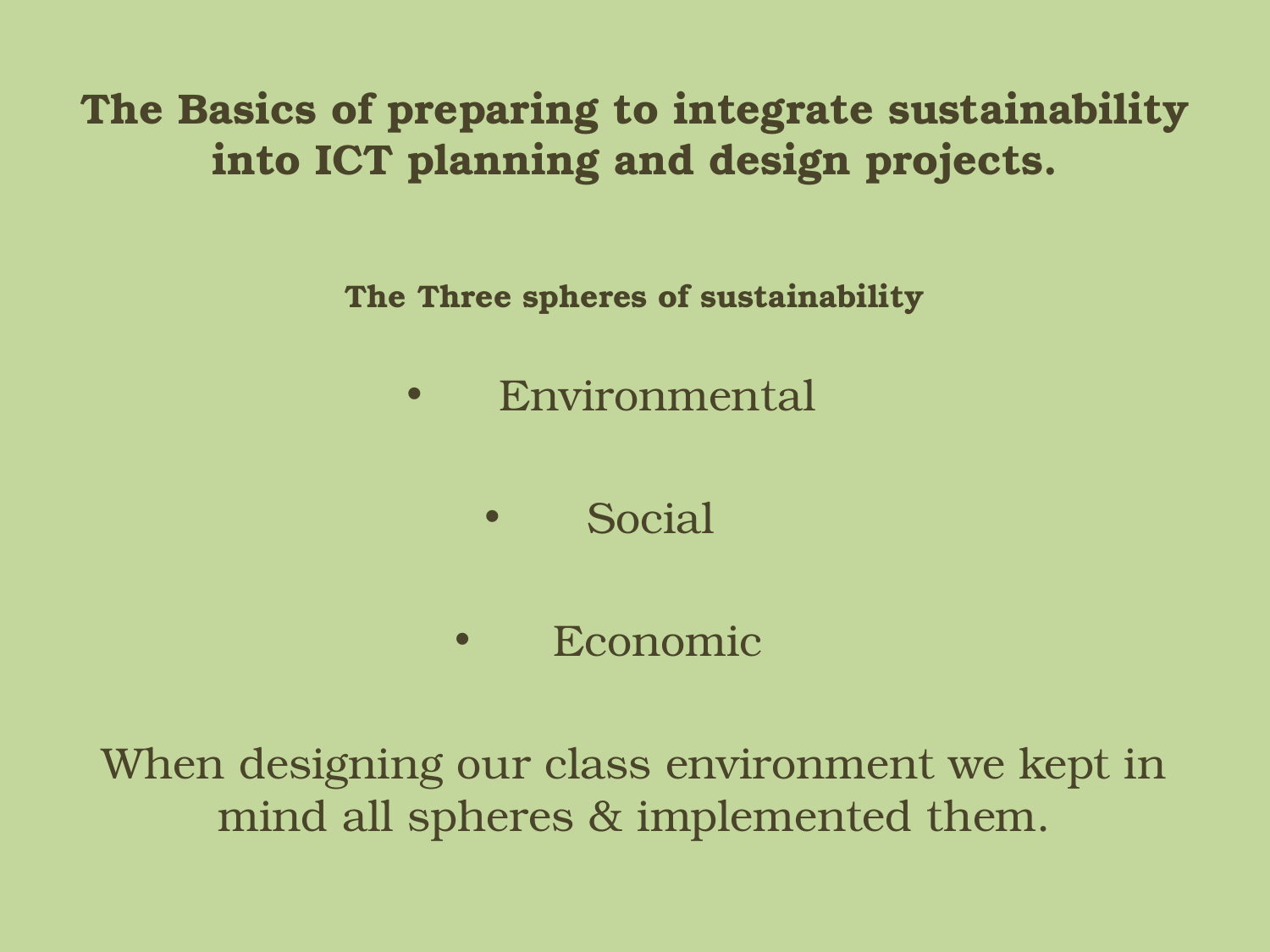

# The Basics of preparing to integrate sustainability into ICT planning and design projects.

The Three spheres of sustainability

Environmental

Social

Economic

When designing our class environment we kept in mind all spheres & implemented them.